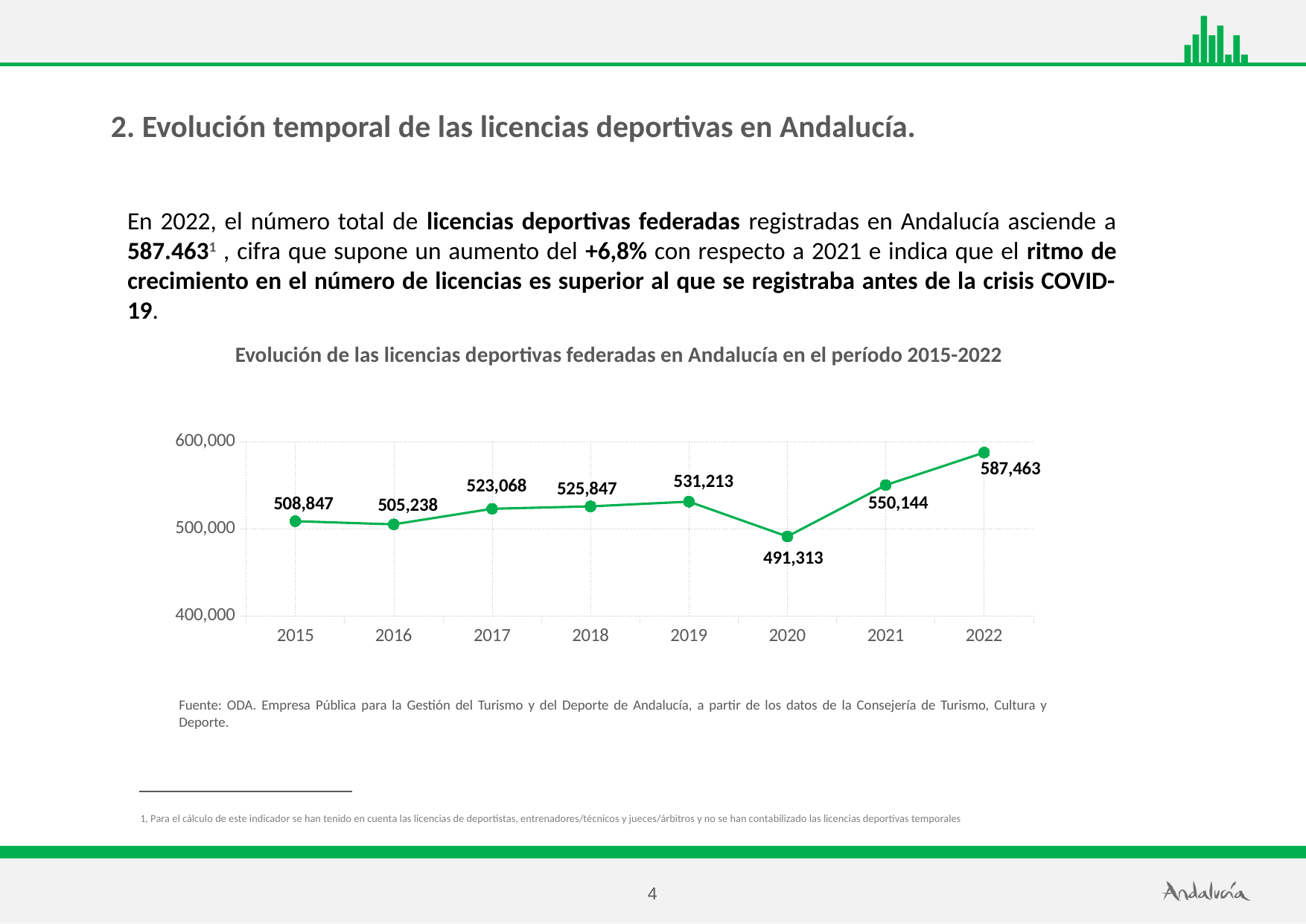

2. Evolución temporal de las licencias deportivas en Andalucía.
En 2022, el número total de licencias deportivas federadas registradas en Andalucía asciende a 587.4631 , cifra que supone un aumento del +6,8% con respecto a 2021 e indica que el ritmo de crecimiento en el número de licencias es superior al que se registraba antes de la crisis COVID-19.
Evolución de las licencias deportivas federadas en Andalucía en el período 2015-2022

### Chart

| Category | Nº TOTAL DE LICENCIAS |
|---|---|
| 2015 | 508847.0 |
| 2016 | 505238.0 |
| 2017 | 523068.0 |
| 2018 | 525847.0 |
| 2019 | 531213.0 |
| 2020 | 491313.0 |
| 2021 | 550144.0 |
| 2022 | 587463.0 |
Fuente: ODA. Empresa Pública para la Gestión del Turismo y del Deporte de Andalucía, a partir de los datos de la Consejería de Turismo, Cultura y Deporte.

1, Para el cálculo de este indicador se han tenido en cuenta las licencias de deportistas, entrenadores/técnicos y jueces/árbitros y no se han contabilizado las licencias deportivas temporales